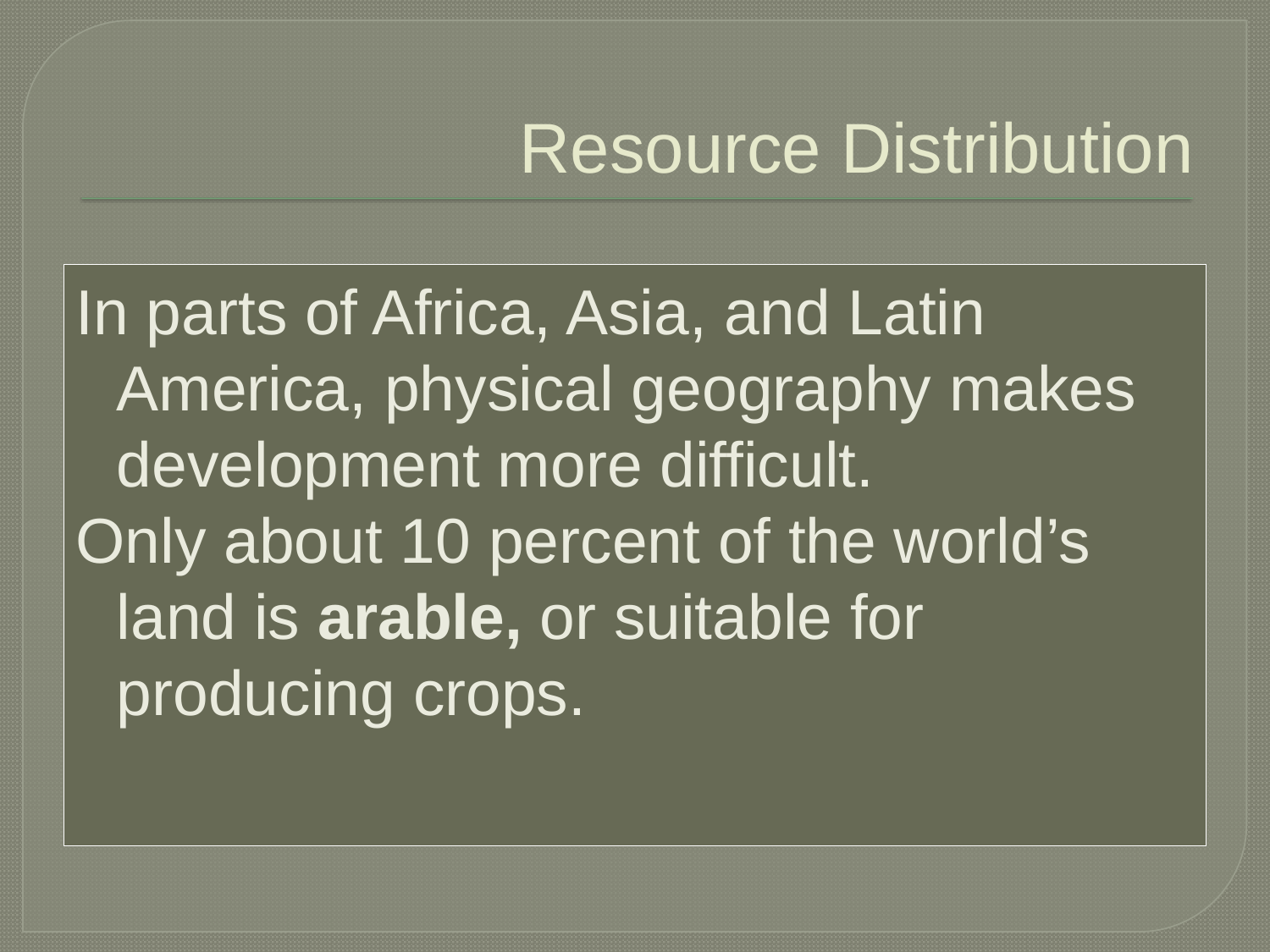

# Resource Distribution
In parts of Africa, Asia, and Latin America, physical geography makes development more difficult.
Only about 10 percent of the world’s land is arable, or suitable for producing crops.